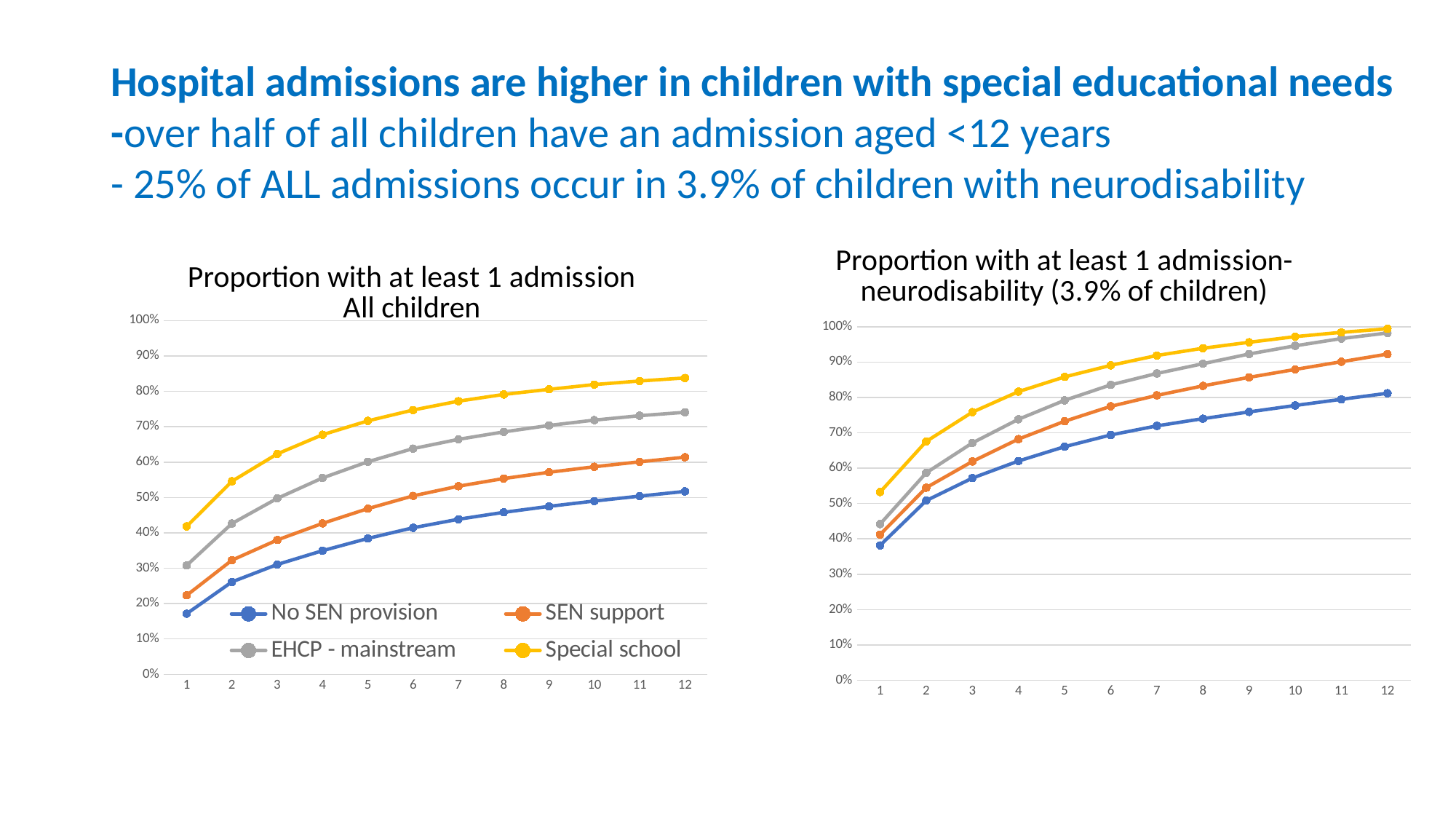

#
9
Hospital admissions are higher in children with special educational needs
-over half of all children have an admission aged <12 years
- 25% of ALL admissions occur in 3.9% of children with neurodisability

### Chart: Proportion with at least 1 admission
All children

| Category | No SEN provision | SEN support | EHCP - mainstream | Special school |
|---|---|---|---|---|

### Chart: Proportion with at least 1 admission- neurodisability (3.9% of children)

| Category | No SEN provision | SEN support | EHCP - mainstream | Special school |
|---|---|---|---|---|